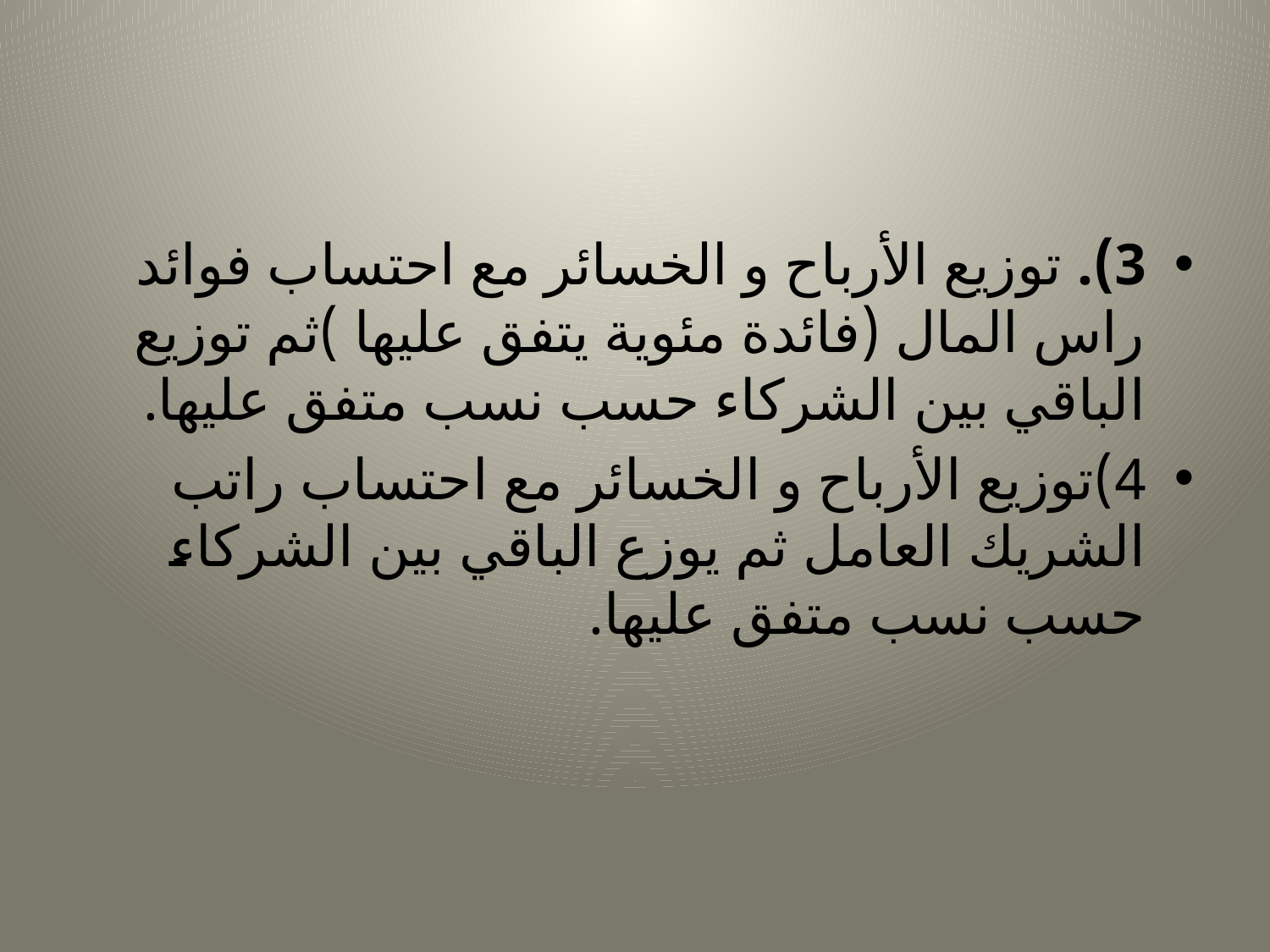

#
3). توزيع الأرباح و الخسائر مع احتساب فوائد راس المال (فائدة مئوية يتفق عليها )ثم توزيع الباقي بين الشركاء حسب نسب متفق عليها.
4)توزيع الأرباح و الخسائر مع احتساب راتب الشريك العامل ثم يوزع الباقي بين الشركاء حسب نسب متفق عليها.